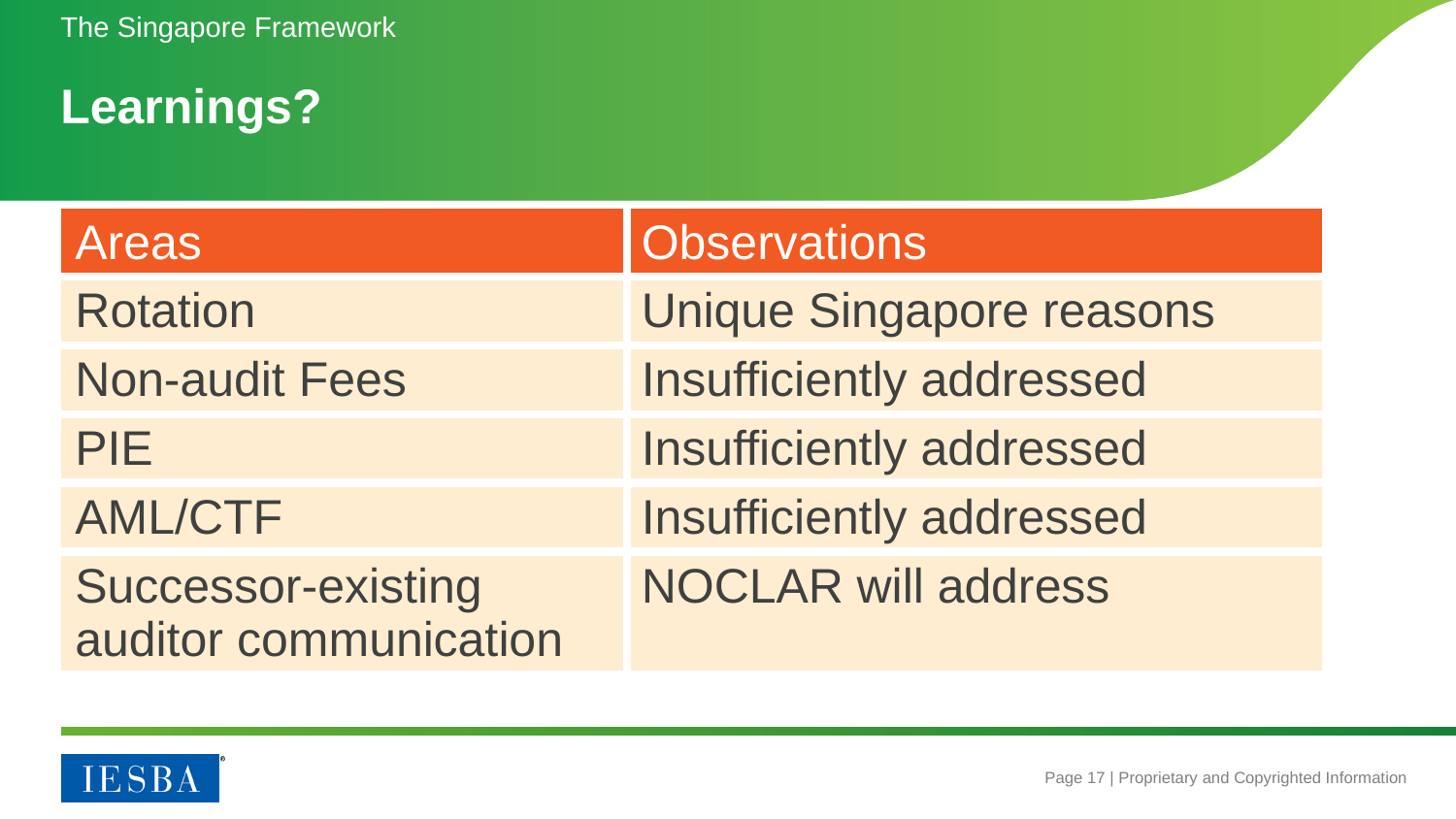

The Singapore Framework

# Learnings?
| Areas | Observations |
| --- | --- |
| Rotation | Unique Singapore reasons |
| Non-audit Fees | Insufficiently addressed |
| PIE | Insufficiently addressed |
| AML/CTF | Insufficiently addressed |
| Successor-existing auditor communication | NOCLAR will address |